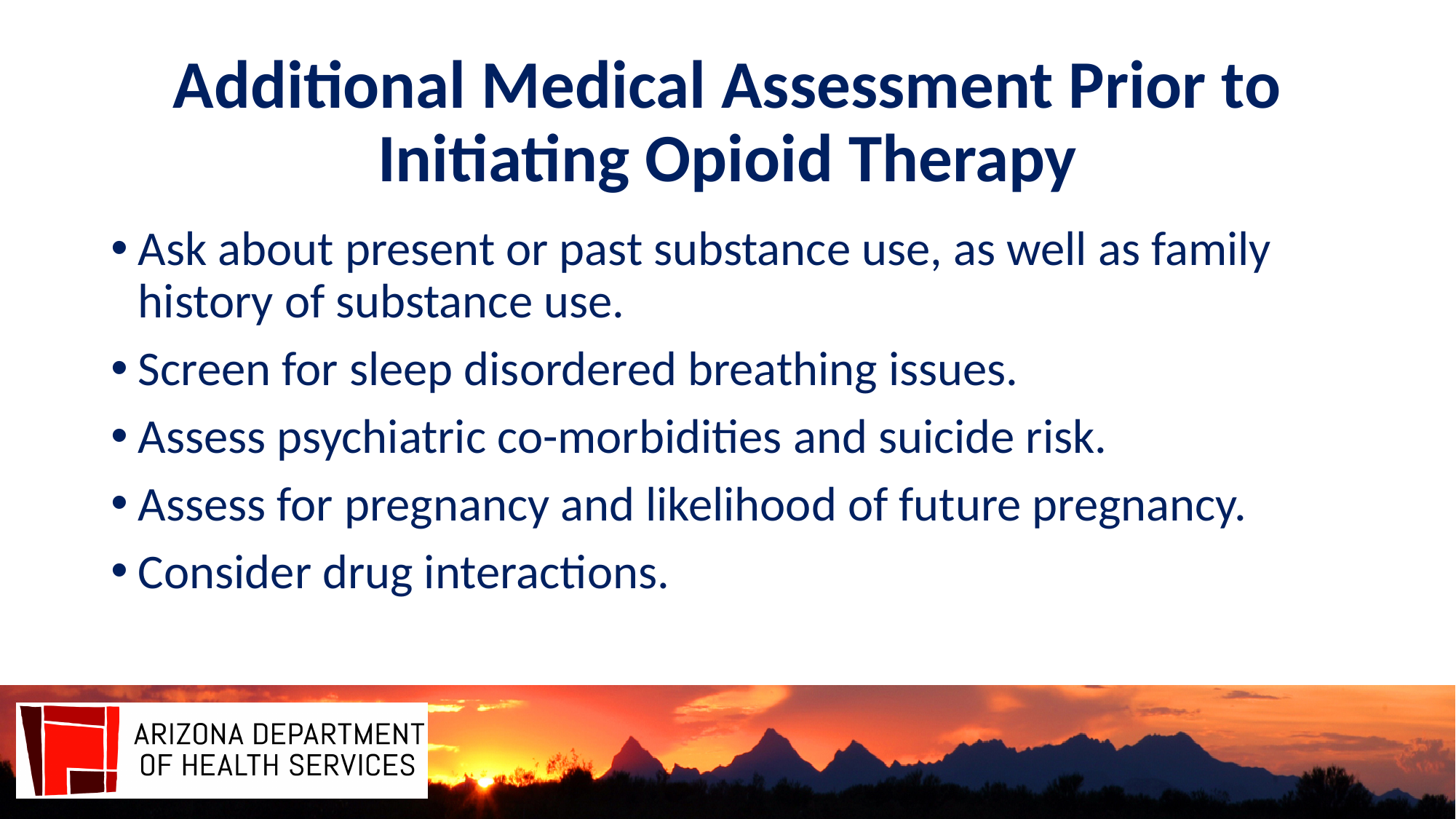

# Additional Medical Assessment Prior to Initiating Opioid Therapy
Ask about present or past substance use, as well as family history of substance use.
Screen for sleep disordered breathing issues.
Assess psychiatric co-morbidities and suicide risk.
Assess for pregnancy and likelihood of future pregnancy.
Consider drug interactions.